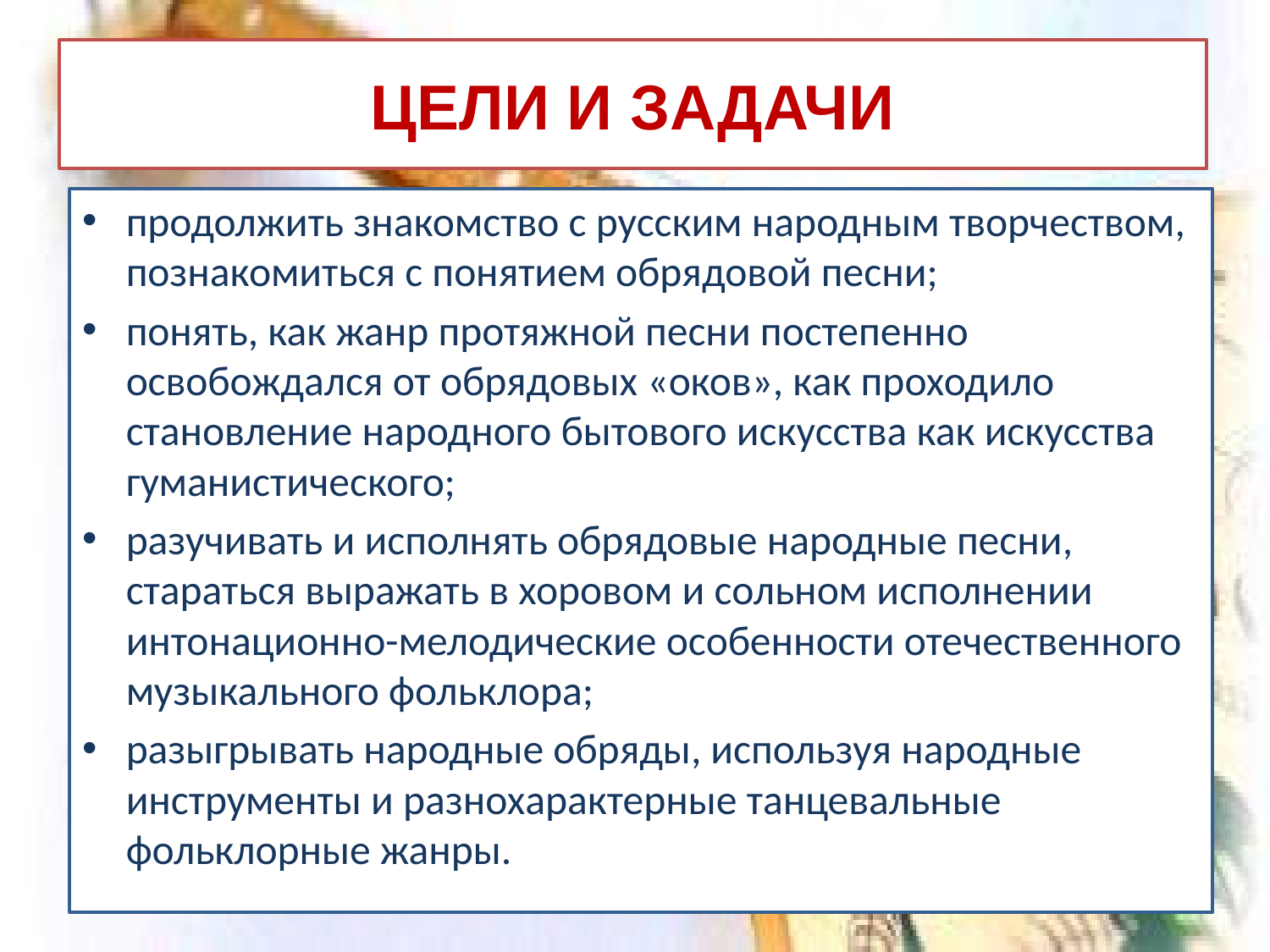

# ЦЕЛИ И ЗАДАЧИ
продолжить знакомство с русским народным творчеством, познакомиться с понятием обрядовой песни;
понять, как жанр протяжной песни постепенно освобождался от обрядовых «оков», как проходило становление народного бытового искусства как искусства гуманистического;
разучивать и исполнять обрядовые народные песни, стараться выражать в хоровом и сольном исполнении интонационно-мелодические особенности отечественного музыкального фольклора;
разыгрывать народные обряды, используя народные инструменты и разнохарактерные танцевальные фольклорные жанры.